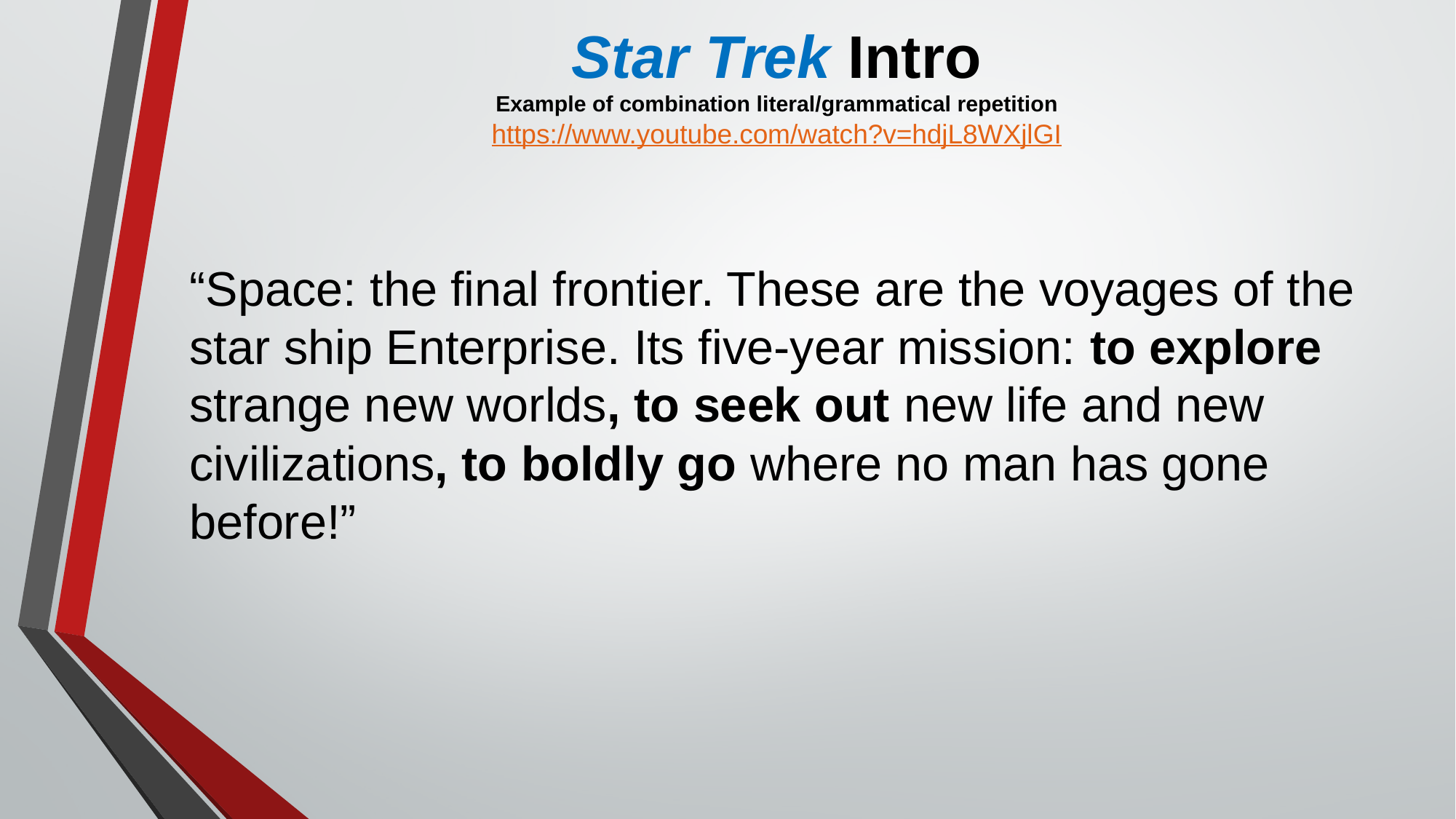

# Star Trek Intro Example of combination literal/grammatical repetition https://www.youtube.com/watch?v=hdjL8WXjlGI
“Space: the final frontier. These are the voyages of the star ship Enterprise. Its five-year mission: to explore strange new worlds, to seek out new life and new civilizations, to boldly go where no man has gone before!”